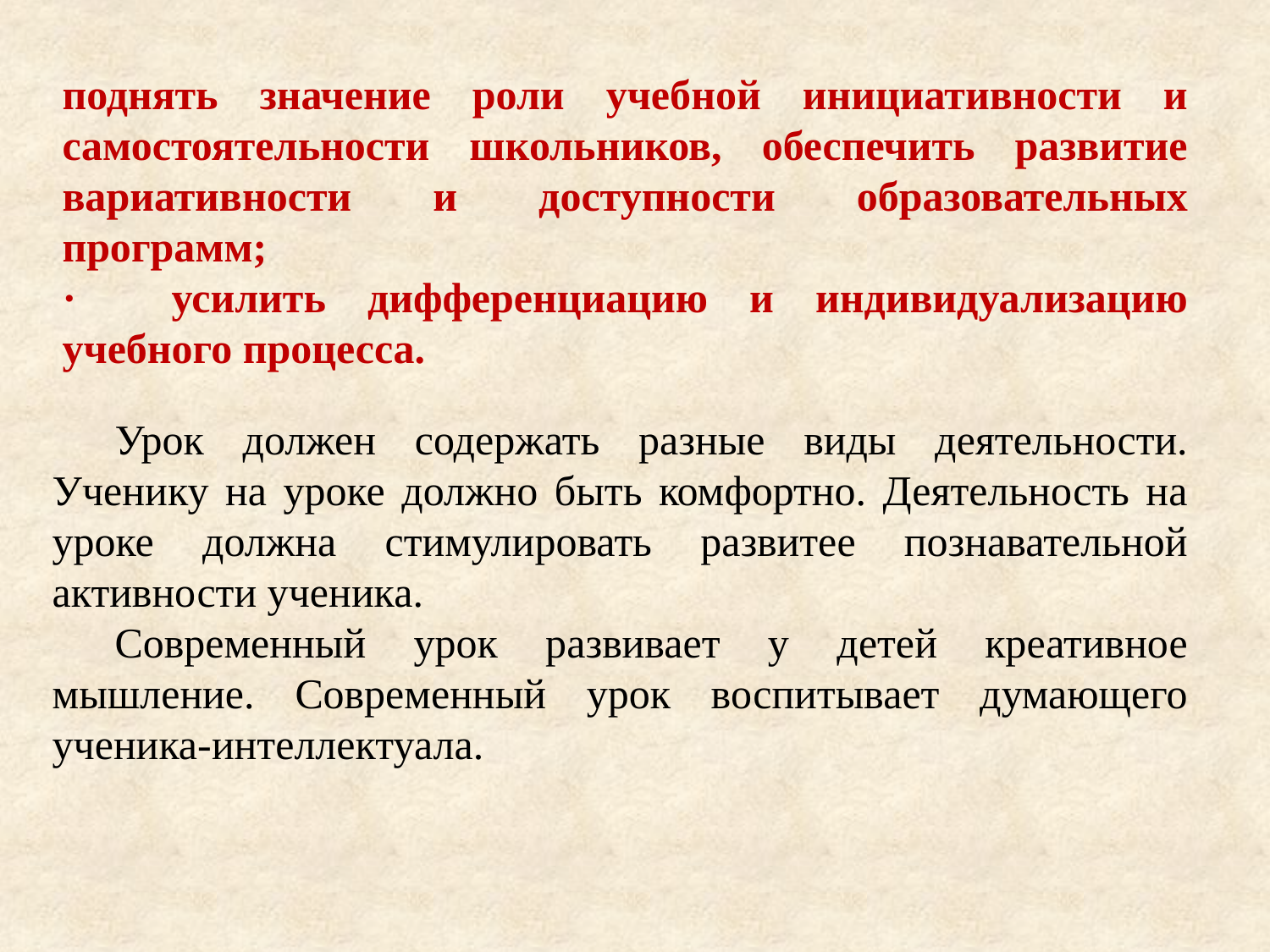

поднять значение роли учебной инициативности и самостоятельности школьников, обеспечить развитие вариативности и доступности образовательных программ;
·         усилить дифференциацию и индивидуализацию учебного процесса.
Урок должен содержать разные виды деятельности. Ученику на уроке должно быть комфортно. Деятельность на уроке должна стимулировать развитее познавательной активности ученика.
Современный урок развивает у детей креативное мышление. Современный урок воспитывает думающего ученика-интеллектуала.